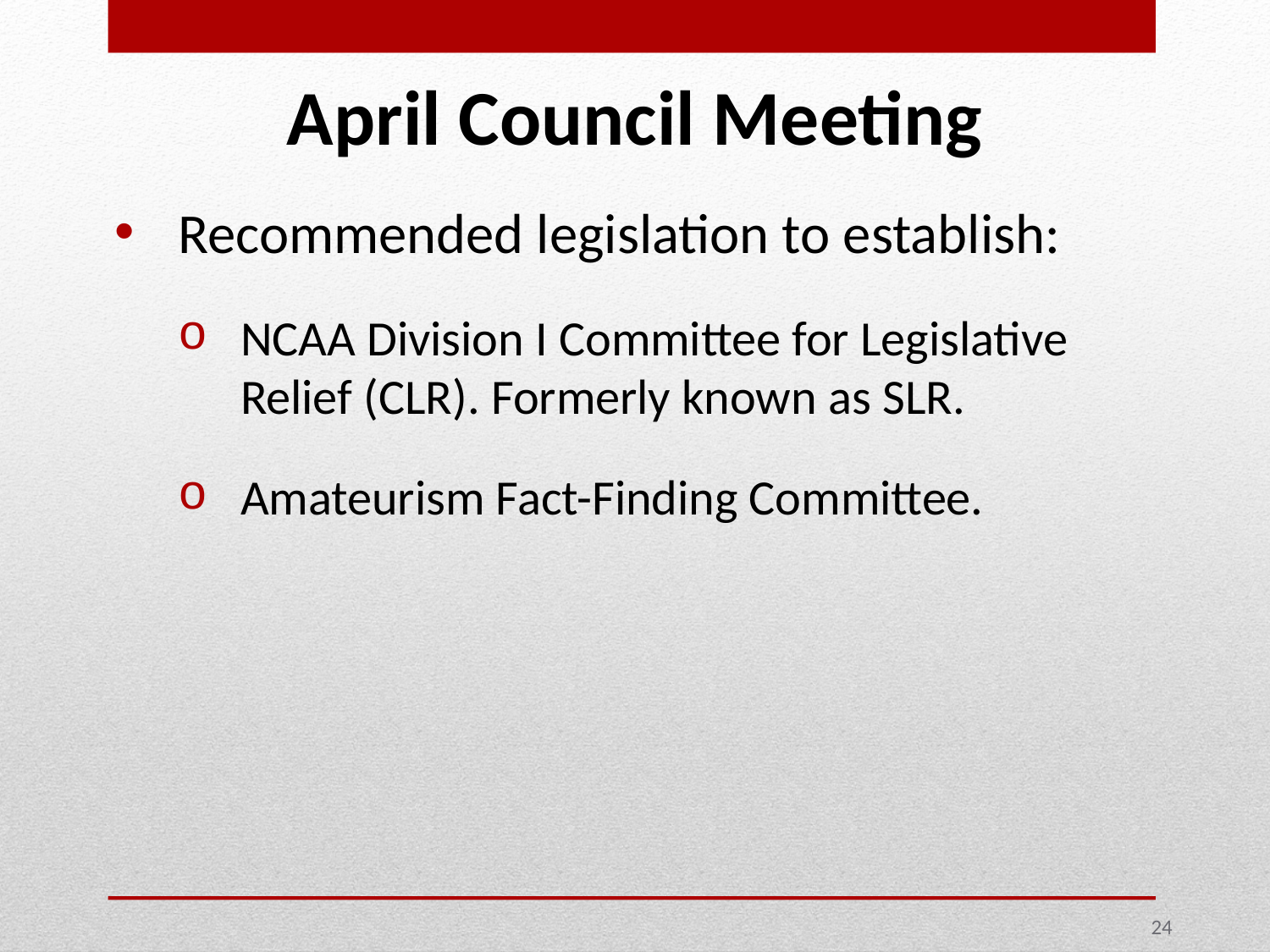

April Council Meeting
Recommended legislation to establish:
NCAA Division I Committee for Legislative Relief (CLR). Formerly known as SLR.
Amateurism Fact-Finding Committee.

24